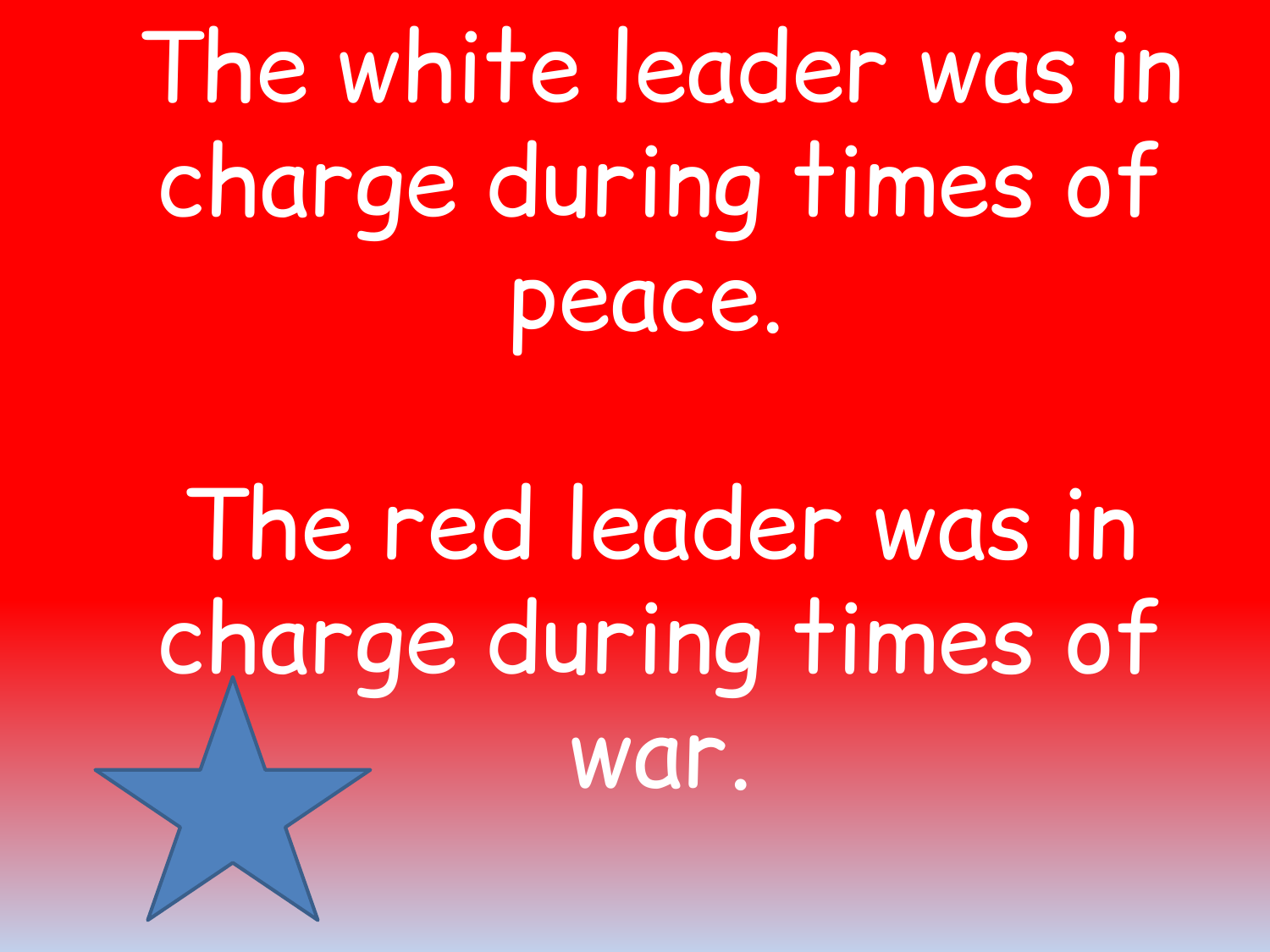

The white leader was in charge during times of peace.

The red leader was in charge during times of war.